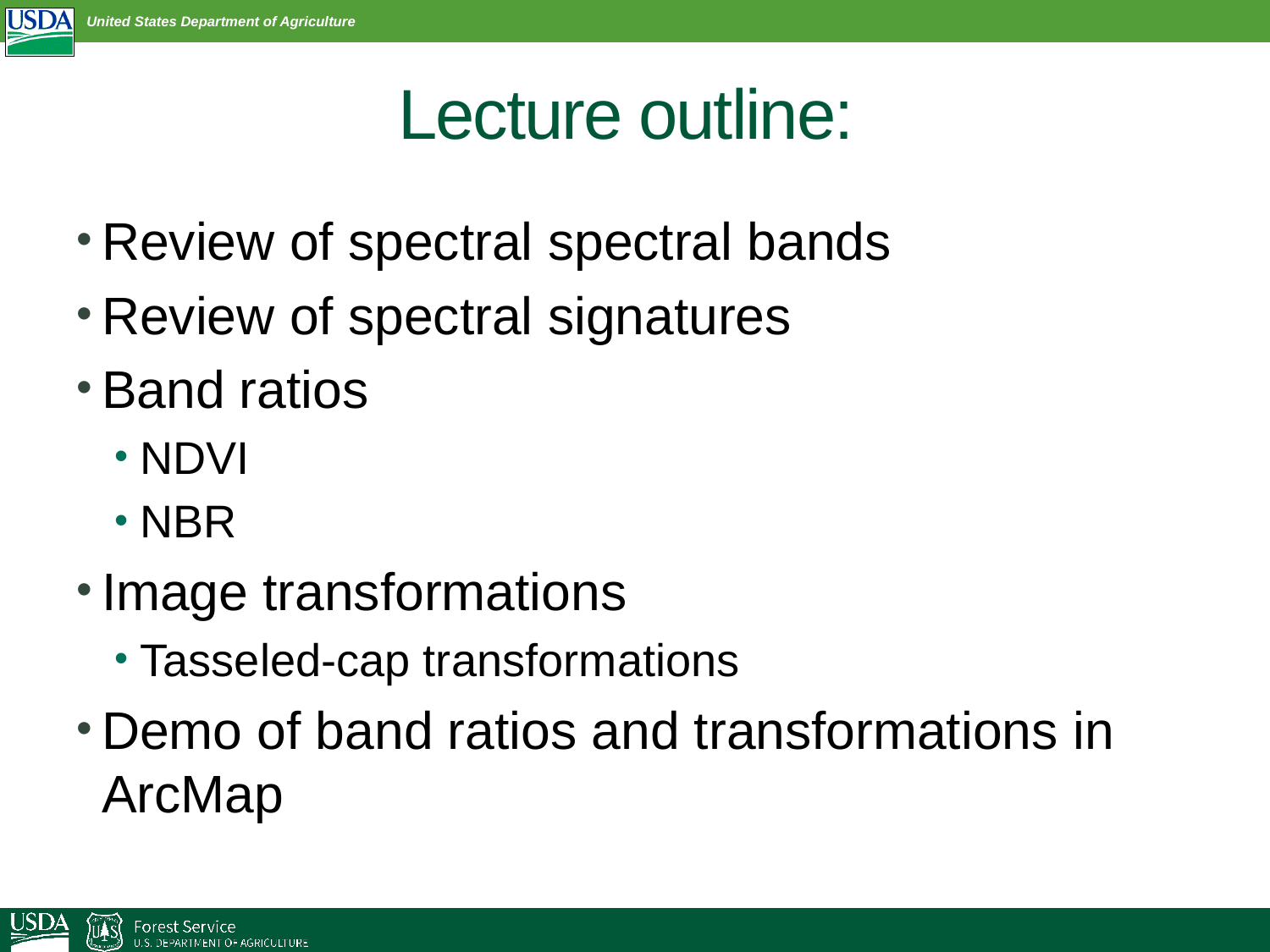

# Lecture outline:
Review of spectral spectral bands
Review of spectral signatures
Band ratios
NDVI
NBR
Image transformations
Tasseled-cap transformations
Demo of band ratios and transformations in ArcMap